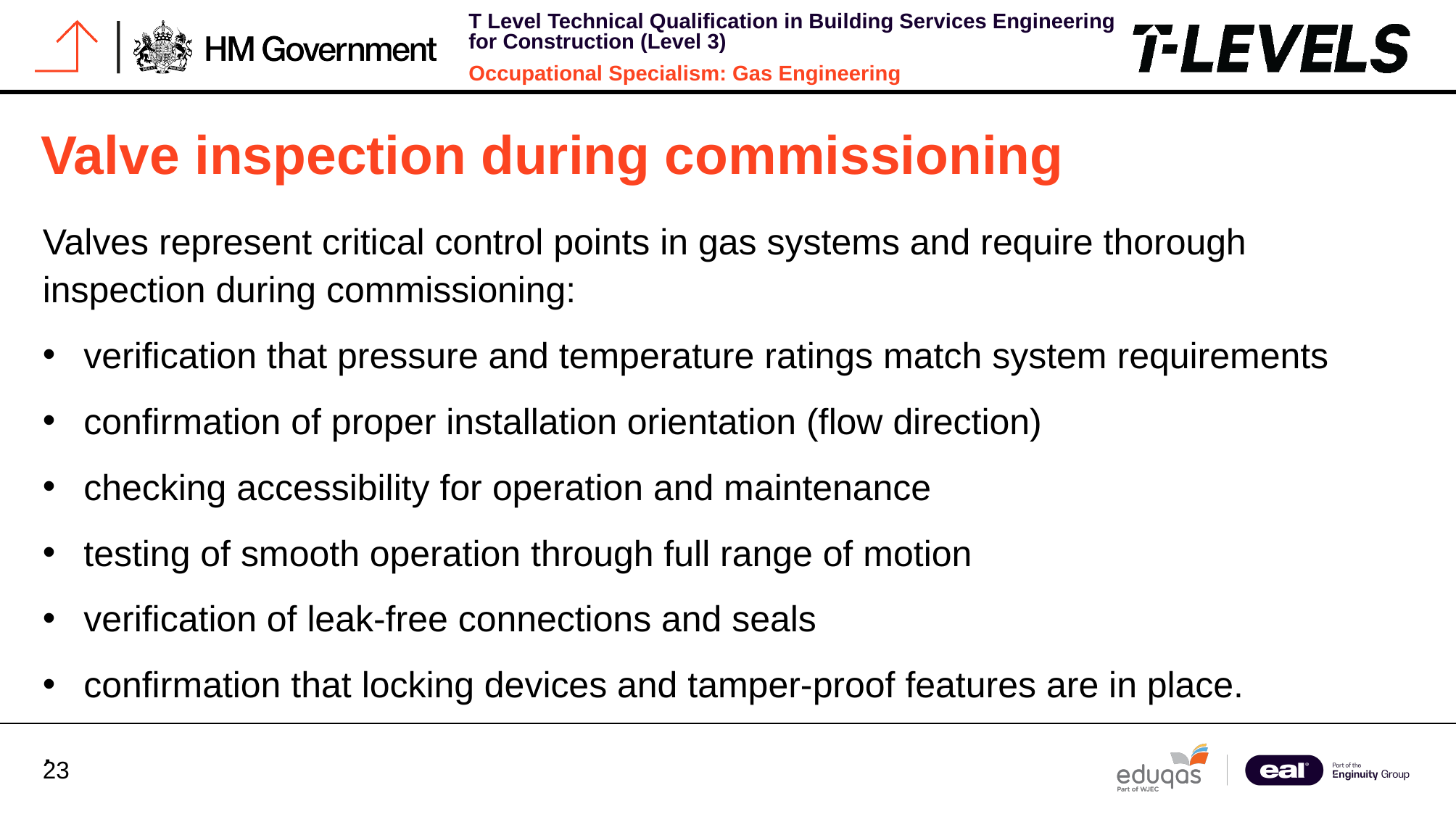

# Valve inspection during commissioning
Valves represent critical control points in gas systems and require thorough inspection during commissioning:
verification that pressure and temperature ratings match system requirements
confirmation of proper installation orientation (flow direction)
checking accessibility for operation and maintenance
testing of smooth operation through full range of motion
verification of leak-free connections and seals
confirmation that locking devices and tamper-proof features are in place.
.